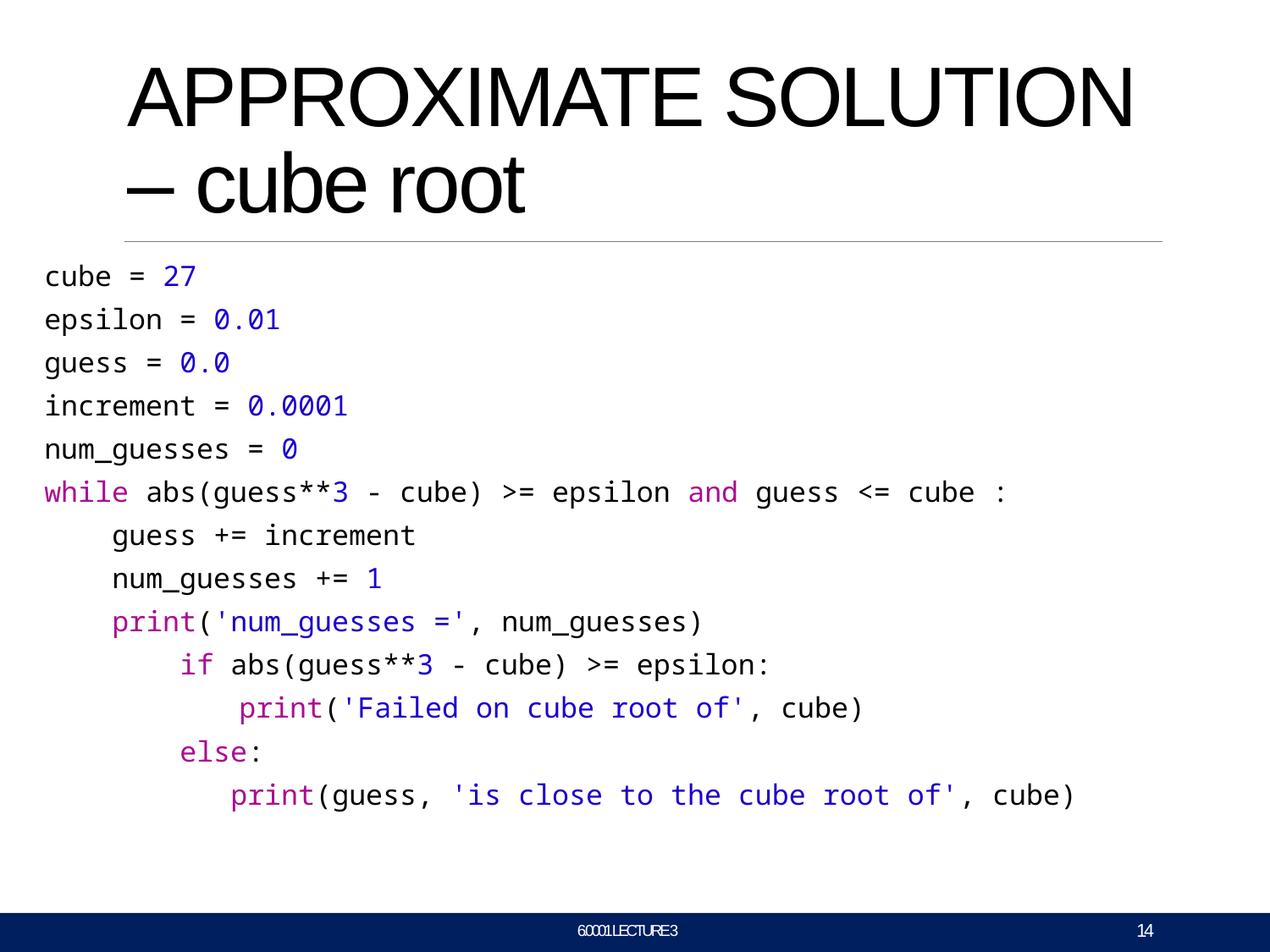

# APPROXIMATE SOLUTION
– cube root

cube = 27
epsilon = 0.01
guess = 0.0
increment = 0.0001
num_guesses = 0
while abs(guess**3 - cube) >= epsilon and guess <= cube :
    guess += increment
    num_guesses += 1
    print('num_guesses =', num_guesses)
        if abs(guess**3 - cube) >= epsilon:
	    print('Failed on cube root of', cube)
        else:
           print(guess, 'is close to the cube root of', cube)
14
6.0001 LECTURE 3